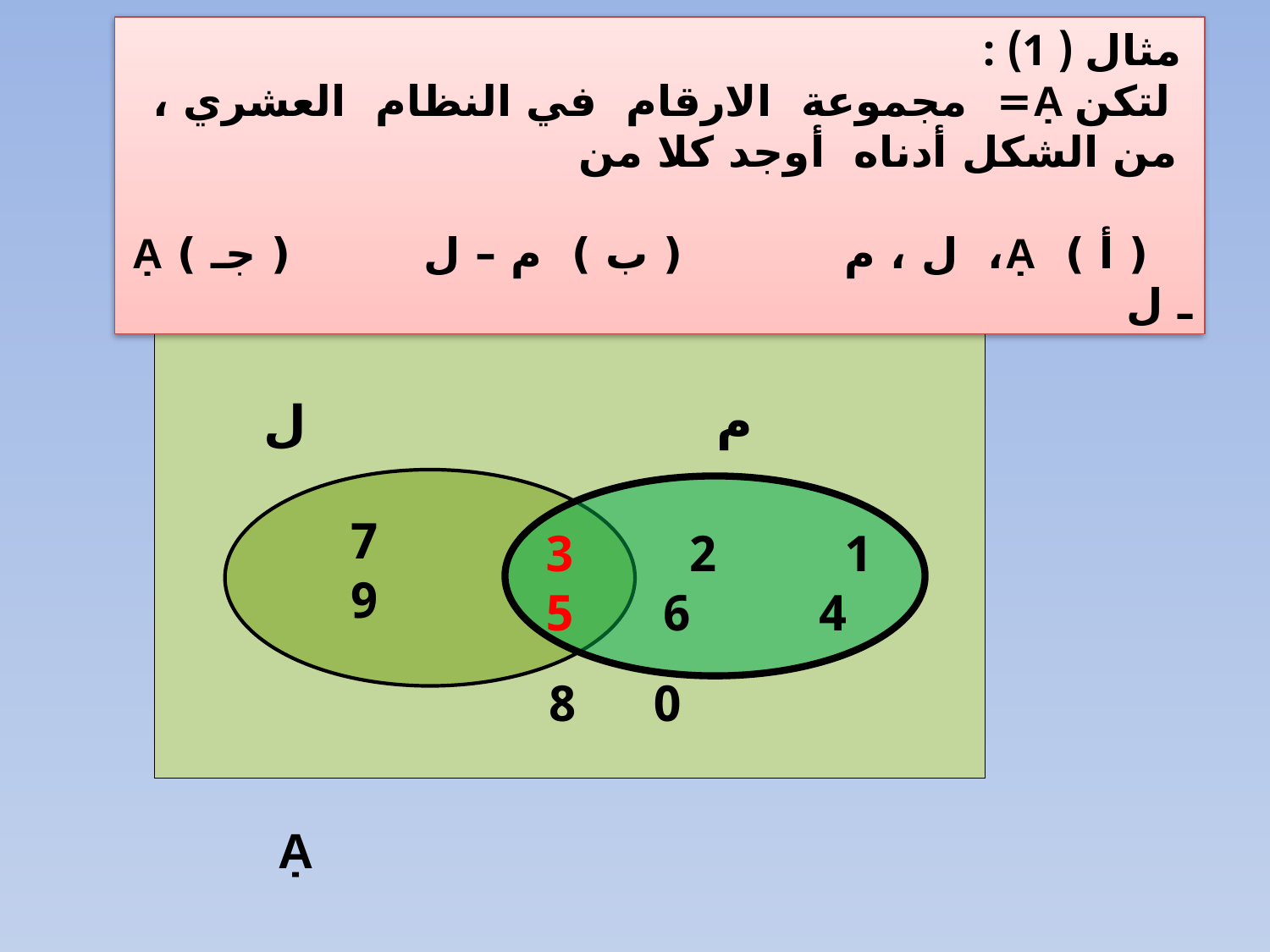

مثال ( 1) :
  لتكن Ạ=  مجموعة  الارقام  في النظام  العشري ،   من الشكل أدناه  أوجد كلا من

   ( أ )  Ạ،  ل ، م           ( ب )  م – ل         ( جـ ) Ạ ـ ل

م
ل

7
9
3
5
1          2
  4          6
    0      8
Ạ